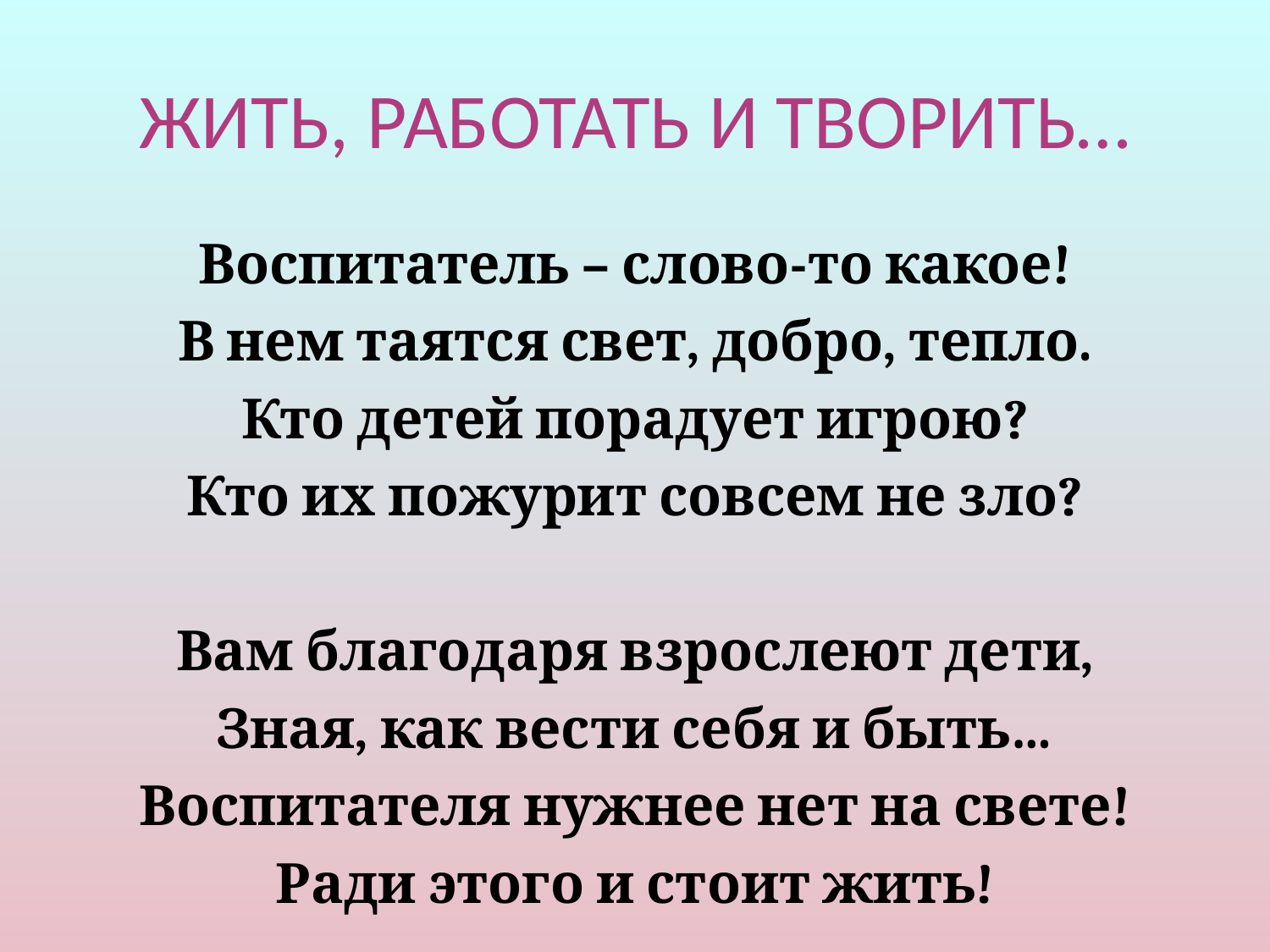

# ЖИТЬ, РАБОТАТЬ И ТВОРИТЬ…
Воспитатель – слово-то какое!
В нем таятся свет, добро, тепло.
Кто детей порадует игрою?
Кто их пожурит совсем не зло?

Вам благодаря взрослеют дети,
Зная, как вести себя и быть…
Воспитателя нужнее нет на свете!
Ради этого и стоит жить!